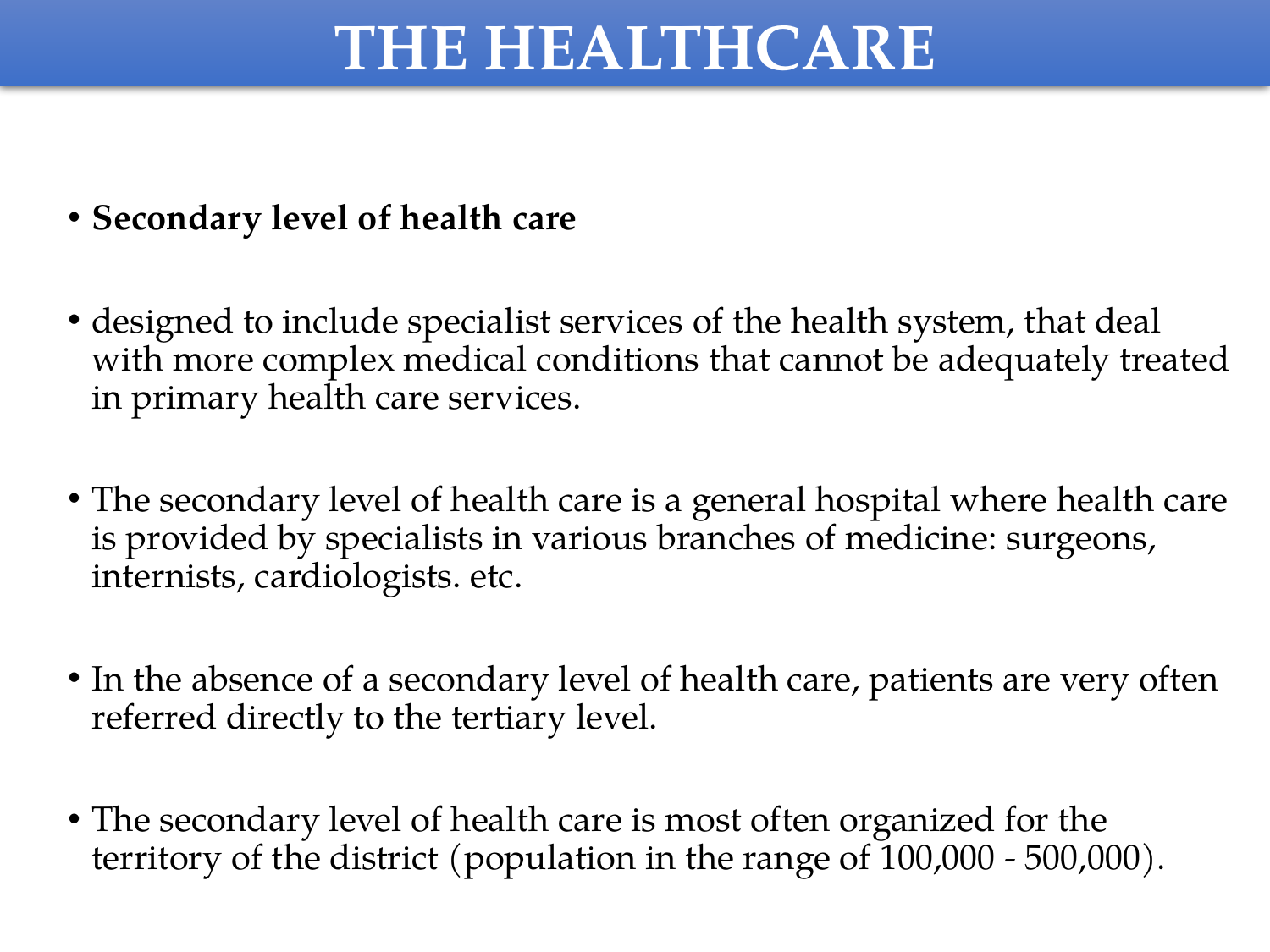

THE HEALTHCARE
Secondary level of health care

designed to include specialist services of the health system, that deal with more complex medical conditions that cannot be adequately treated in primary health care services.

The secondary level of health care is a general hospital where health care is provided by specialists in various branches of medicine: surgeons, internists, cardiologists. etc.

In the absence of a secondary level of health care, patients are very often referred directly to the tertiary level.

The secondary level of health care is most often organized for the territory of the district (population in the range of 100,000 - 500,000).